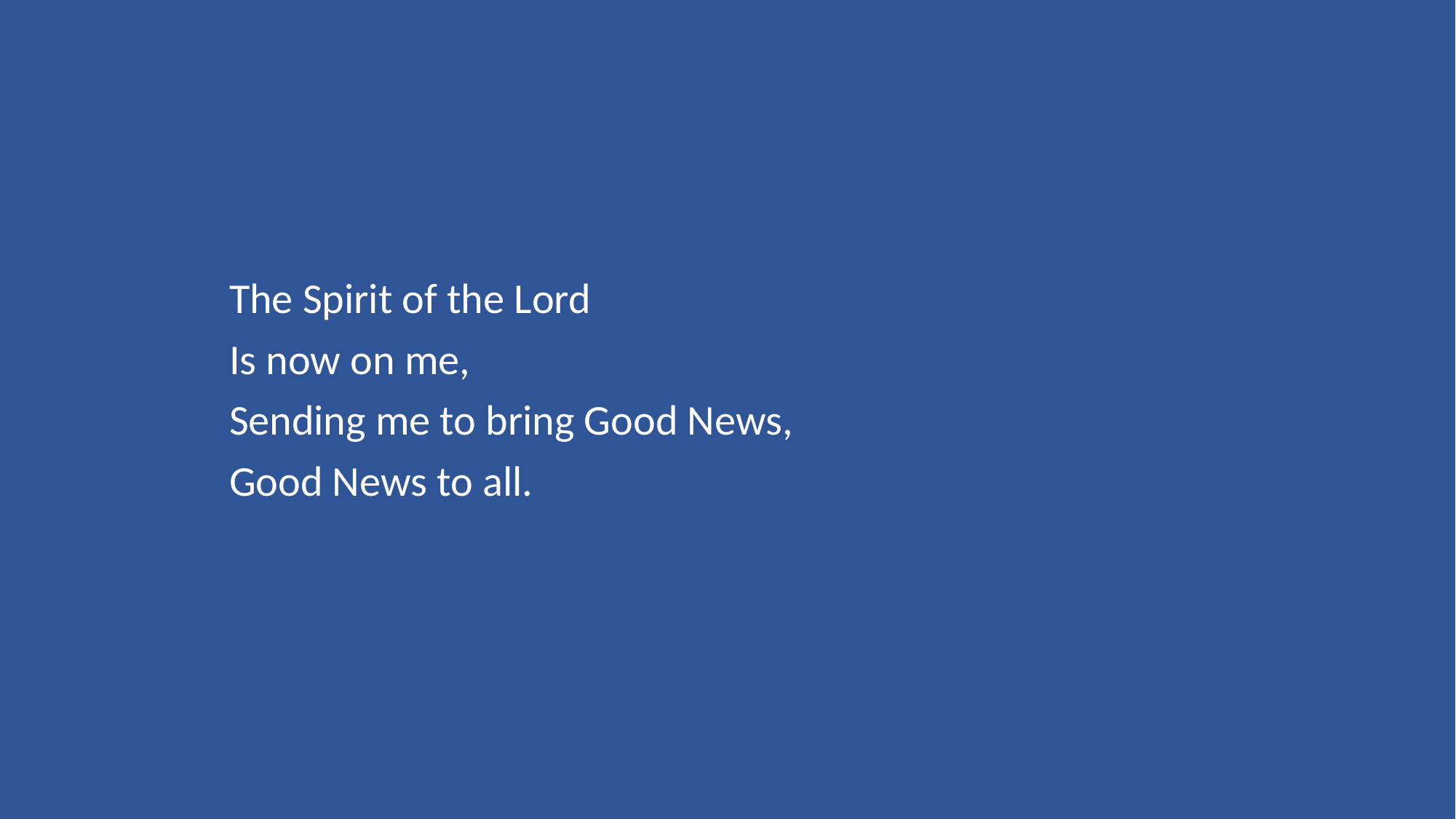

The Spirit of the Lord
Is now on me,
Sending me to bring Good News,
Good News to all.